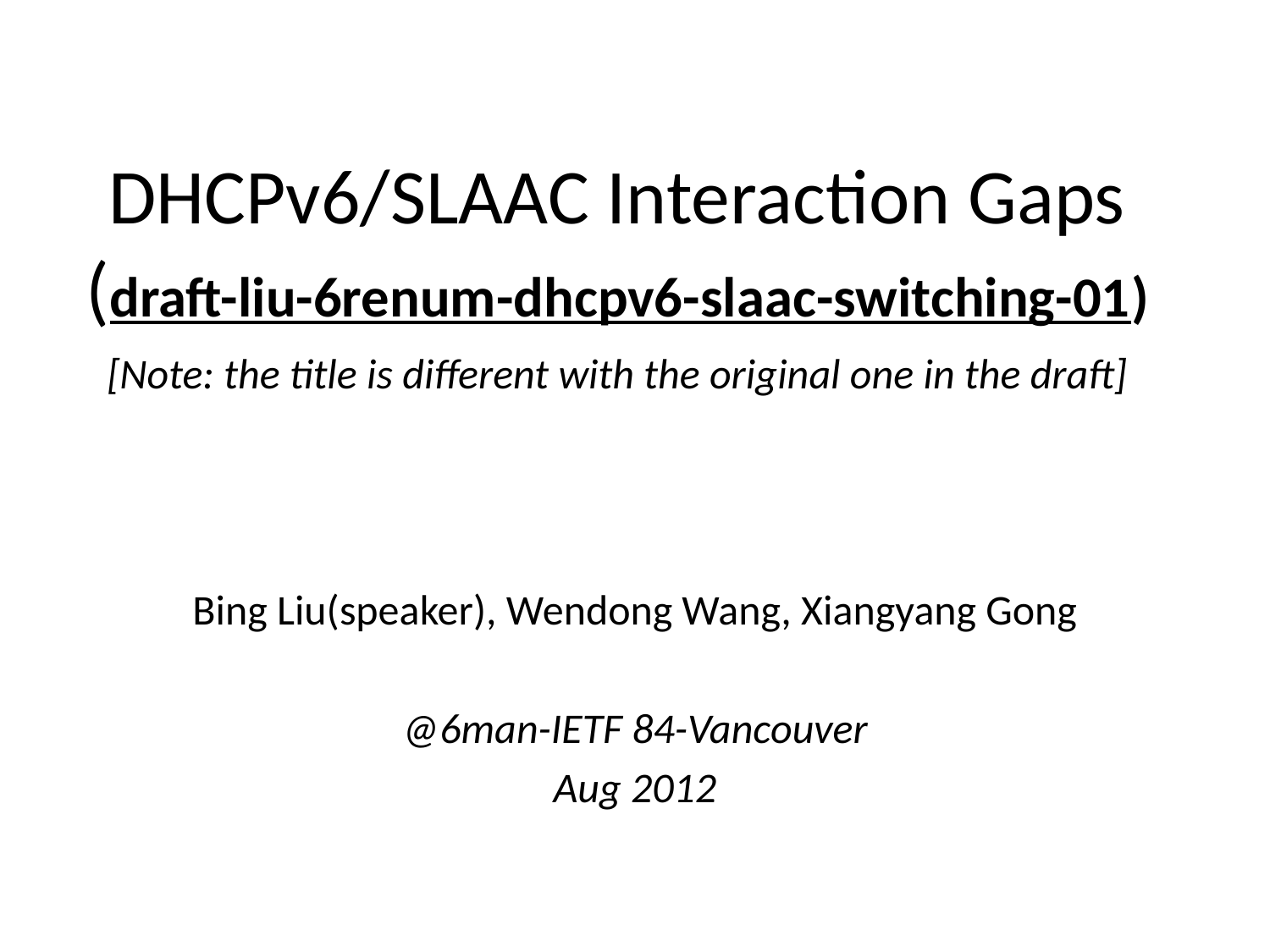

# DHCPv6/SLAAC Interaction Gaps (draft-liu-6renum-dhcpv6-slaac-switching-01) [Note: the title is different with the original one in the draft]
Bing Liu(speaker), Wendong Wang, Xiangyang Gong

@6man-IETF 84-Vancouver
Aug 2012